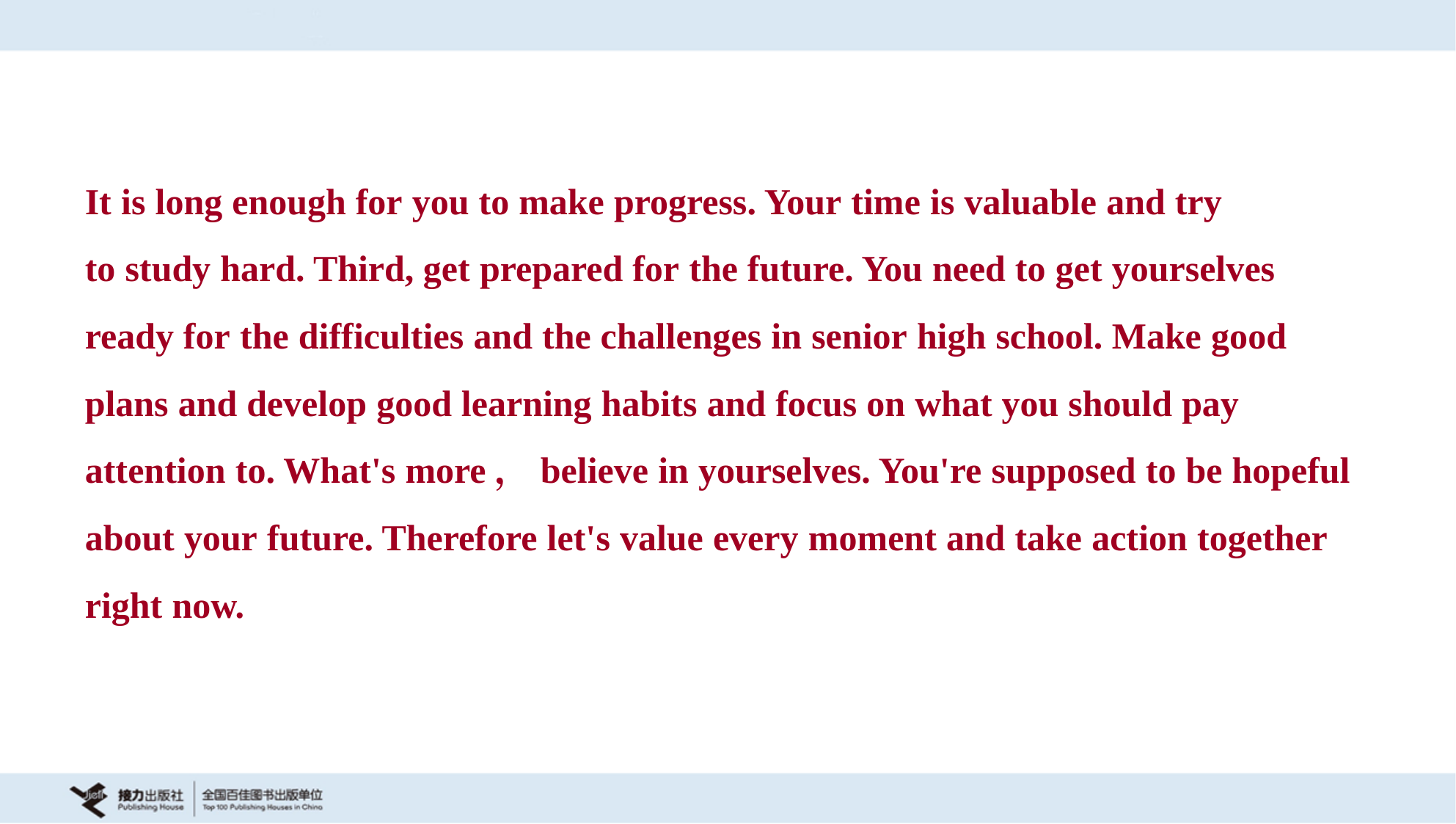

It is long enough for you to make progress. Your time is valuable and try
to study hard. Third, get prepared for the future. You need to get yourselves
ready for the difficulties and the challenges in senior high school. Make good
plans and develop good learning habits and focus on what you should pay
attention to. What's more，believe in yourselves. You're supposed to be hopeful
about your future. Therefore let's value every moment and take action together
right now.